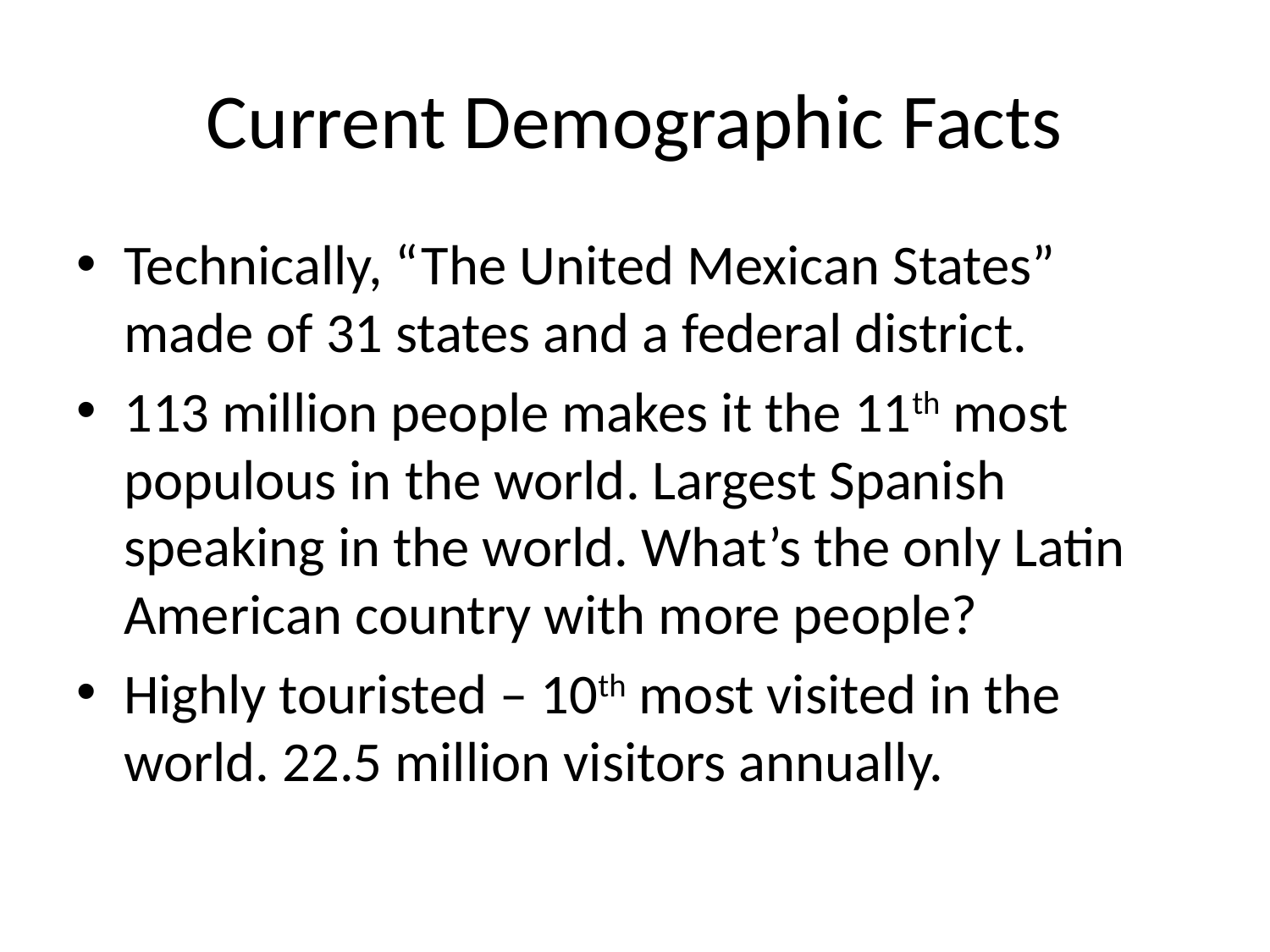

# Current Demographic Facts
Technically, “The United Mexican States” made of 31 states and a federal district.
113 million people makes it the 11th most populous in the world. Largest Spanish speaking in the world. What’s the only Latin American country with more people?
Highly touristed – 10th most visited in the world. 22.5 million visitors annually.